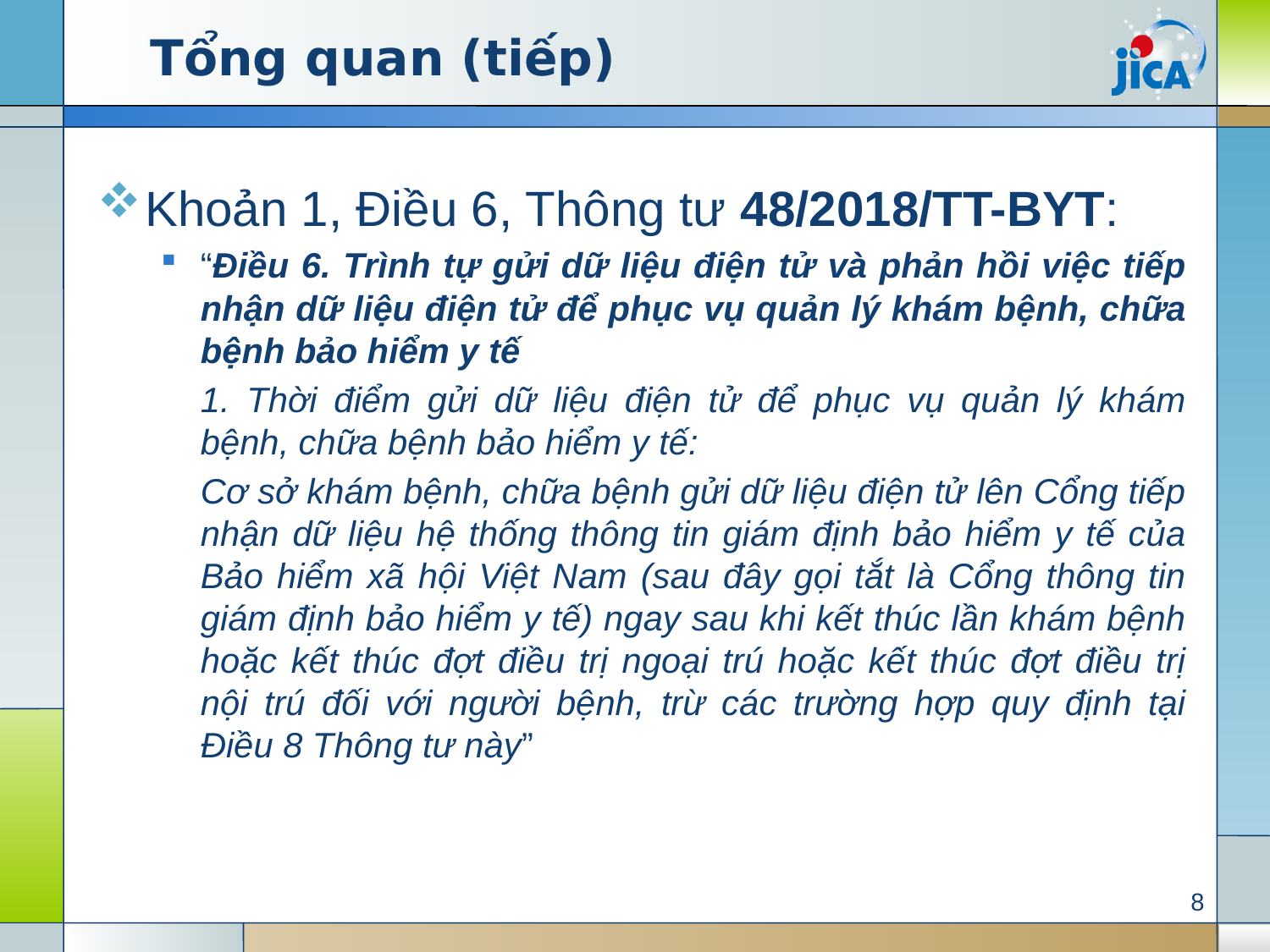

# Tổng quan (tiếp)
Khoản 1, Điều 6, Thông tư 48/2018/TT-BYT:
“Điều 6. Trình tự gửi dữ liệu điện tử và phản hồi việc tiếp nhận dữ liệu điện tử để phục vụ quản lý khám bệnh, chữa bệnh bảo hiểm y tế
	1. Thời điểm gửi dữ liệu điện tử để phục vụ quản lý khám bệnh, chữa bệnh bảo hiểm y tế:
	Cơ sở khám bệnh, chữa bệnh gửi dữ liệu điện tử lên Cổng tiếp nhận dữ liệu hệ thống thông tin giám định bảo hiểm y tế của Bảo hiểm xã hội Việt Nam (sau đây gọi tắt là Cổng thông tin giám định bảo hiểm y tế) ngay sau khi kết thúc lần khám bệnh hoặc kết thúc đợt điều trị ngoại trú hoặc kết thúc đợt điều trị nội trú đối với người bệnh, trừ các trường hợp quy định tại Điều 8 Thông tư này”

8